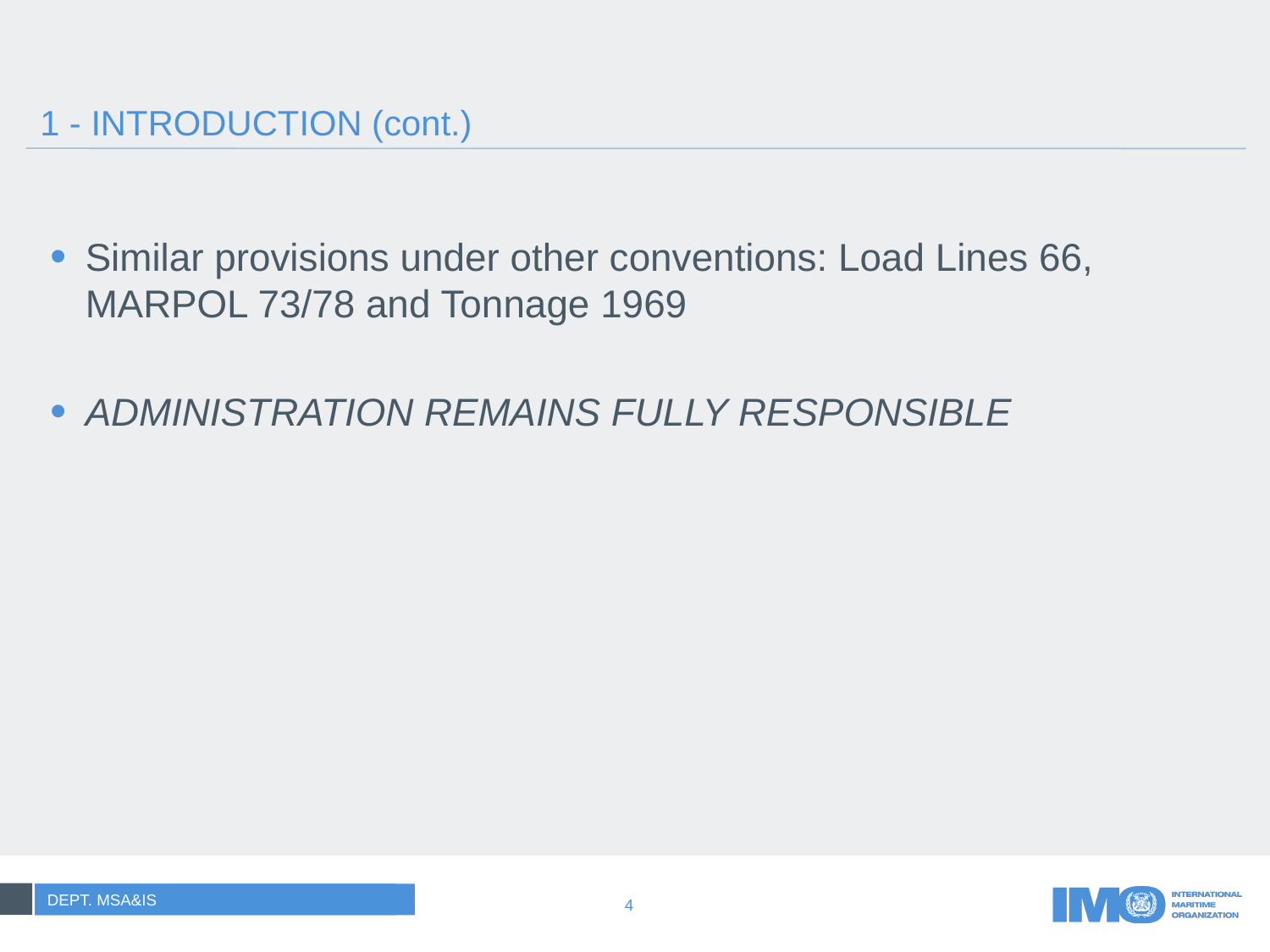

# 1 - INTRODUCTION (cont.)
Similar provisions under other conventions: Load Lines 66, MARPOL 73/78 and Tonnage 1969

ADMINISTRATION REMAINS FULLY RESPONSIBLE